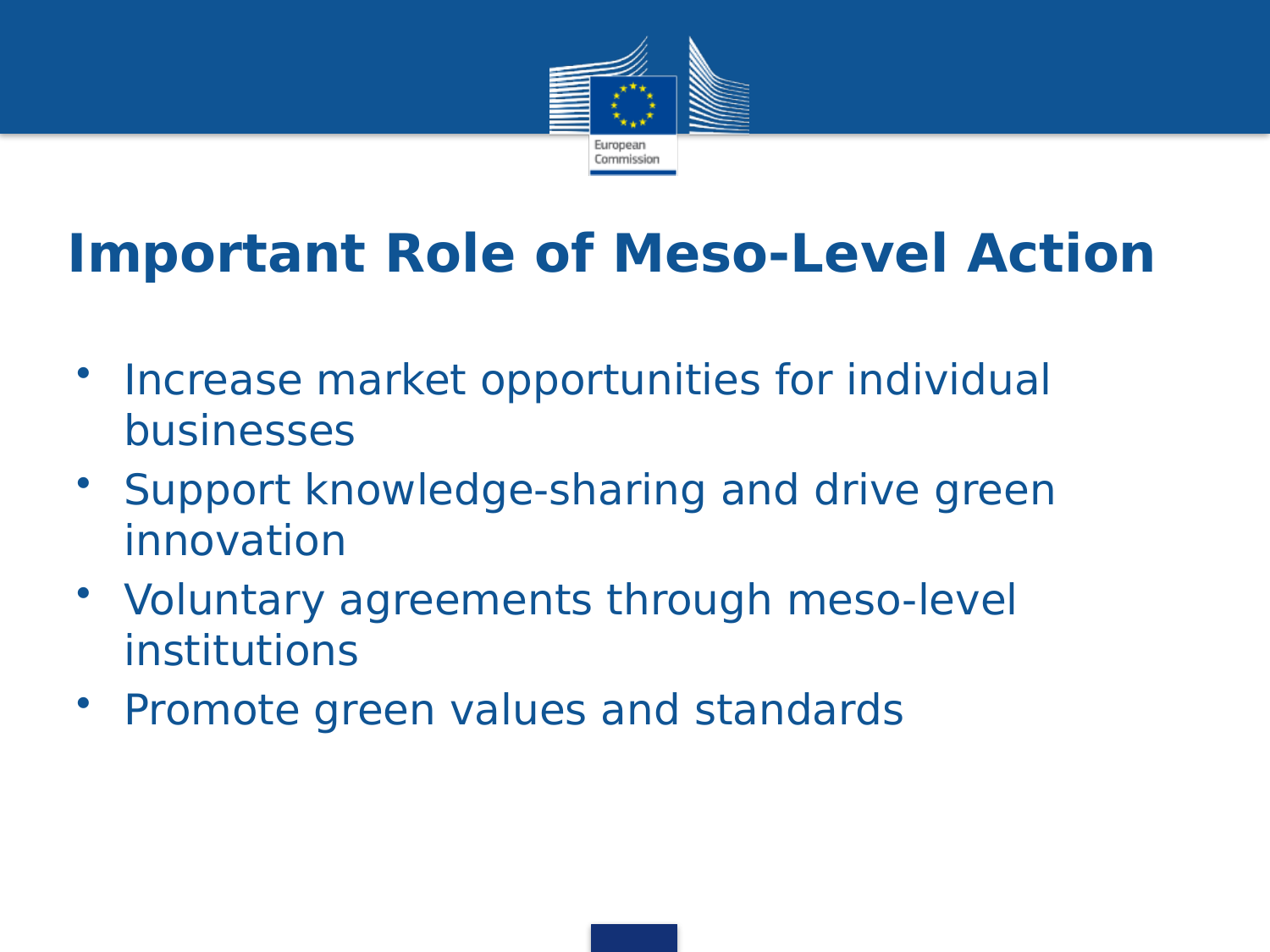

# Important Role of Meso-Level Action
Increase market opportunities for individual businesses
Support knowledge-sharing and drive green innovation
Voluntary agreements through meso-level institutions
Promote green values and standards